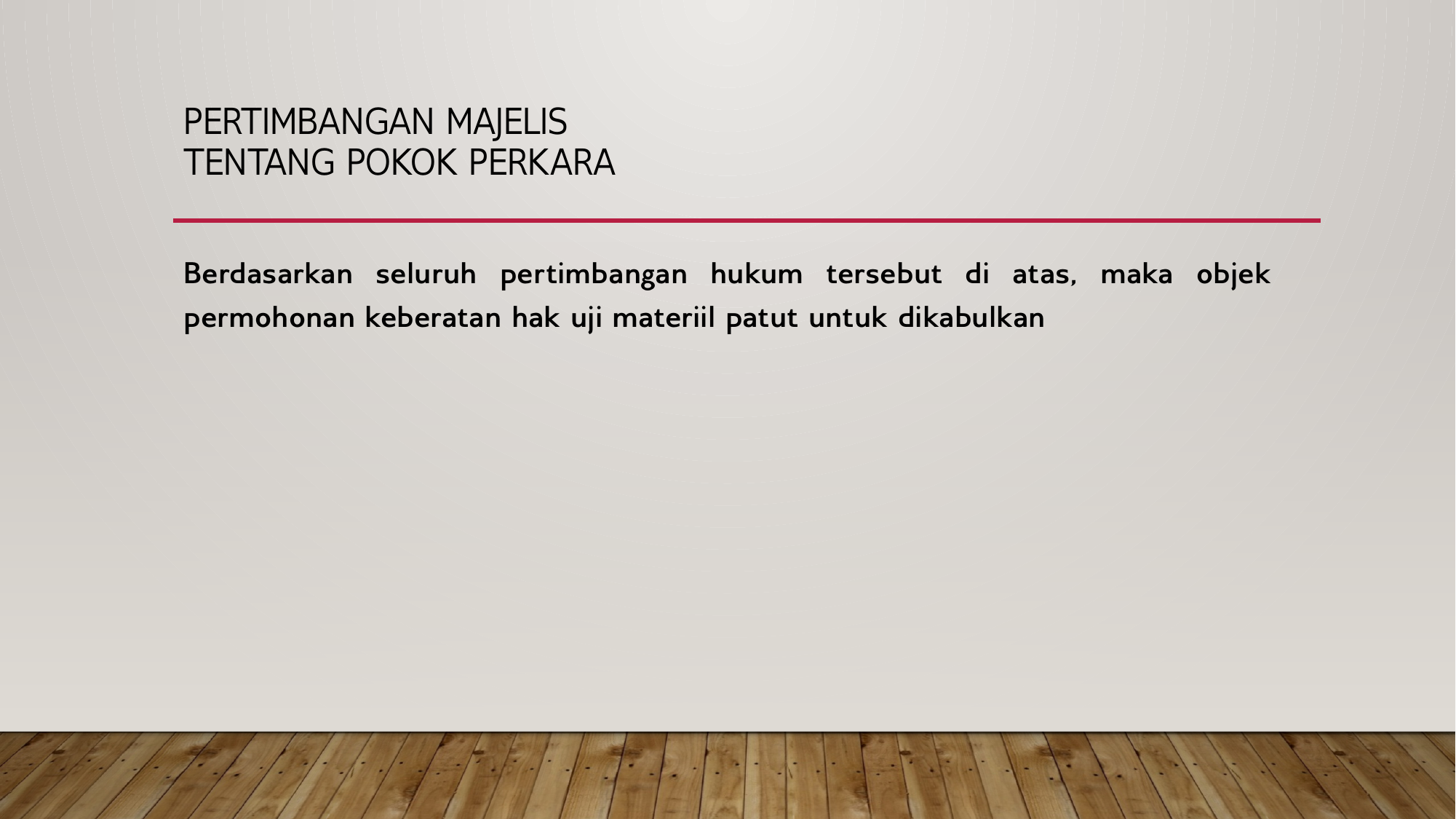

# Pertimbangan majelis TENTANG Pokok perkara
Berdasarkan seluruh pertimbangan hukum tersebut di atas, maka objek permohonan keberatan hak uji materiil patut untuk dikabulkan